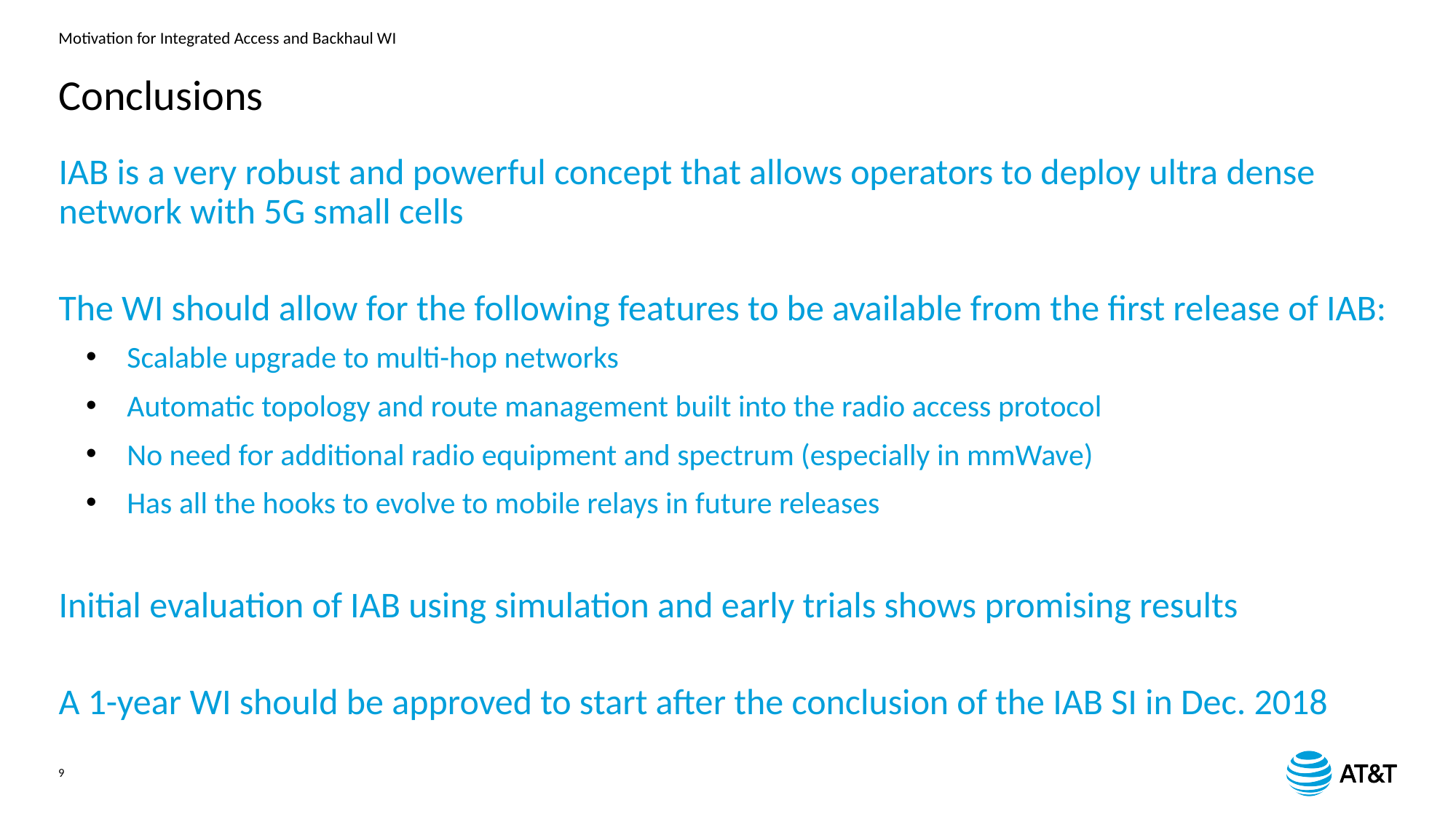

# Conclusions
IAB is a very robust and powerful concept that allows operators to deploy ultra dense network with 5G small cells

The WI should allow for the following features to be available from the first release of IAB:
Scalable upgrade to multi-hop networks
Automatic topology and route management built into the radio access protocol
No need for additional radio equipment and spectrum (especially in mmWave)
Has all the hooks to evolve to mobile relays in future releases

Initial evaluation of IAB using simulation and early trials shows promising results

A 1-year WI should be approved to start after the conclusion of the IAB SI in Dec. 2018
9